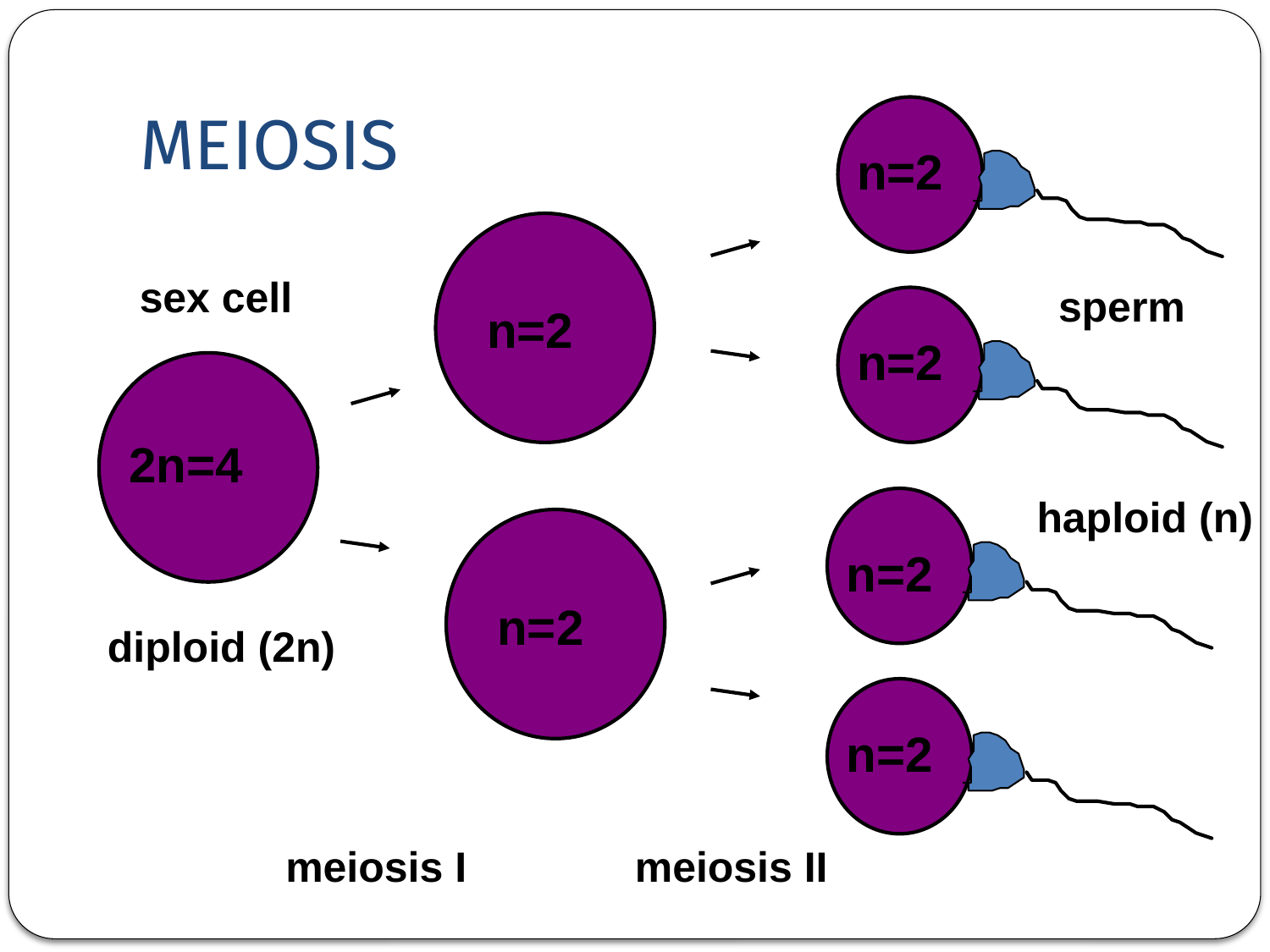

# MEIOSIS

n=2

sperm

n=2

haploid (n)

n=2

n=2

meiosis II

n=2

n=2
meiosis I
sex cell

2n=4
diploid (2n)